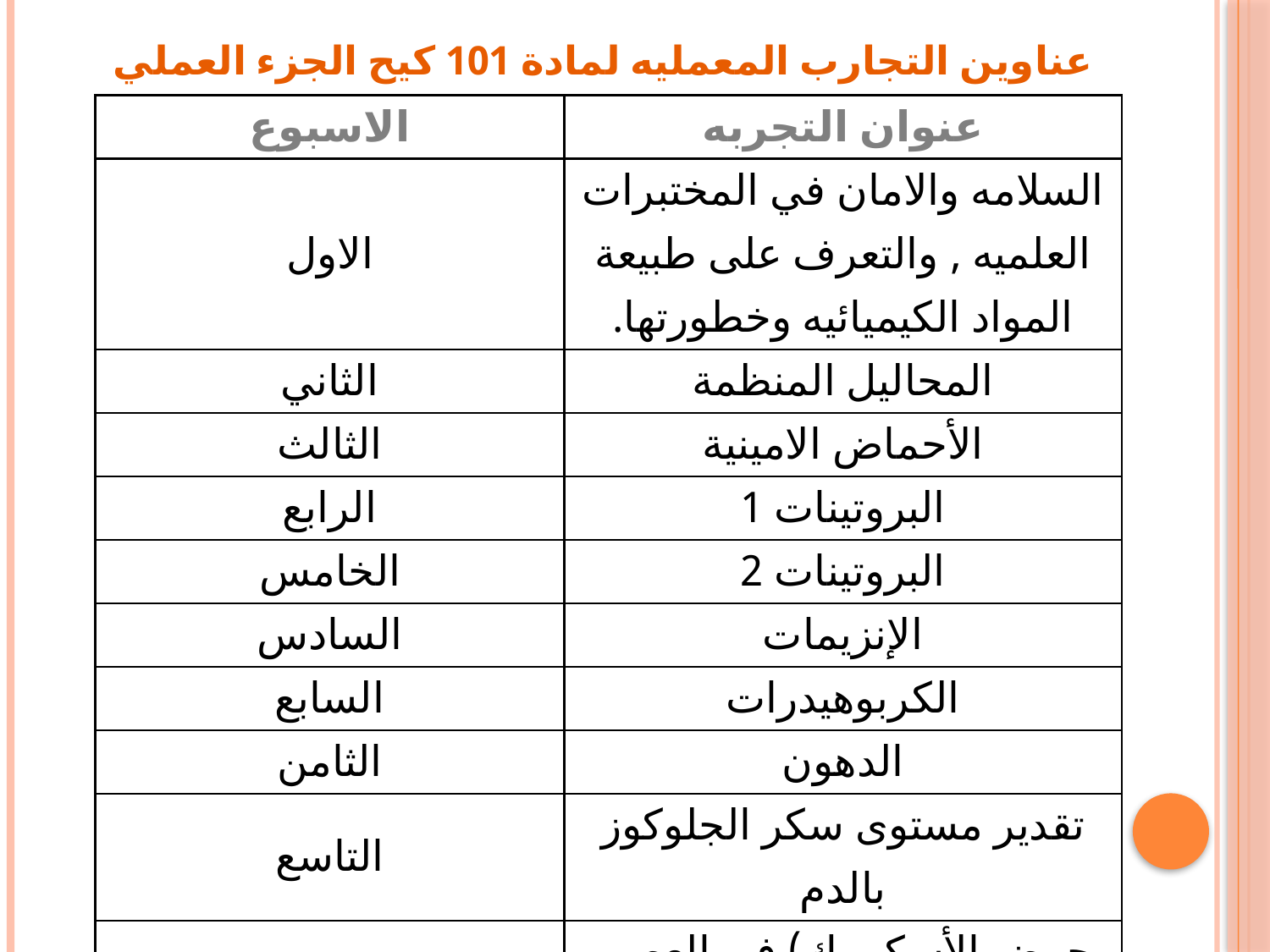

# عناوين التجارب المعمليه لمادة 101 كيح الجزء العملي
| الاسبوع | عنوان التجربه |
| --- | --- |
| الاول | السلامه والامان في المختبرات العلميه , والتعرف على طبيعة المواد الكيميائيه وخطورتها. |
| الثاني | المحاليل المنظمة |
| الثالث | الأحماض الامينية |
| الرابع | البروتينات 1 |
| الخامس | البروتينات 2 |
| السادس | الإنزيمات |
| السابع | الكربوهيدرات |
| الثامن | الدهون |
| التاسع | تقدير مستوى سكر الجلوكوز بالدم |
| العاشر | حمض الأسكوبيك) في العصير ( تقدير فيتامين ج |